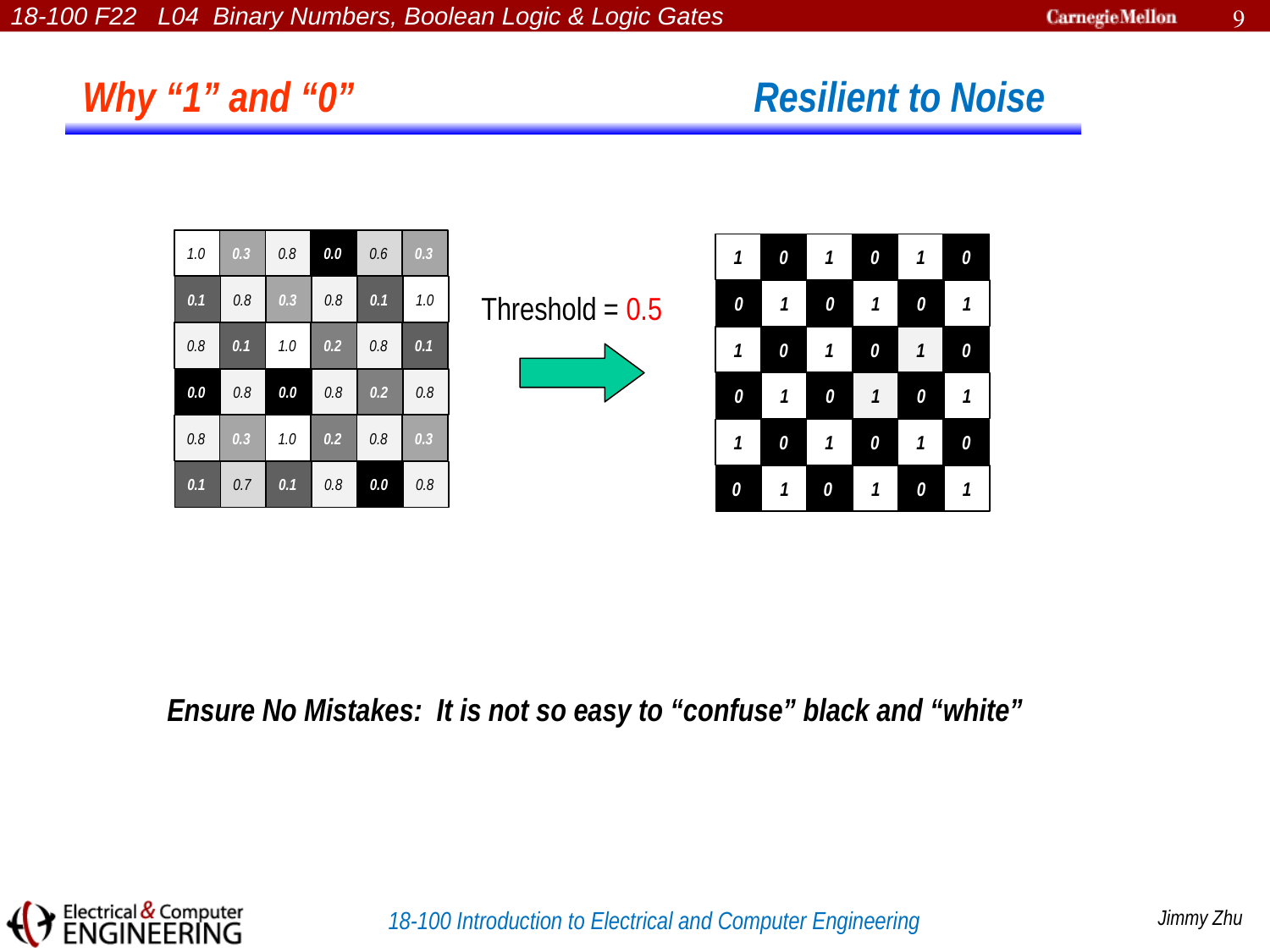

9
 Why “1” and “0”                                         Resilient to Noise

1.0
0.3
0.8
0.0
0.6
0.3
0.1
0.8
0.3
0.8
0.1
1.0
0.8
0.1
1.0
0.2
0.8
0.1
0.0
0.8
0.0
0.8
0.2
0.8
0.8
0.3
1.0
0.2
0.8
0.3
0.1
0.7
0.1
0.8
0.0
0.8
1
0
1
0
1
0
0
1
0
1
0
1
Threshold = 0.5
1
0
1
0
1
0

0
1
0
1
0
1
1
0
1
0
1
0
0
1
0
1
0
1
Ensure No Mistakes:  It is not so easy to “confuse” black and “white”